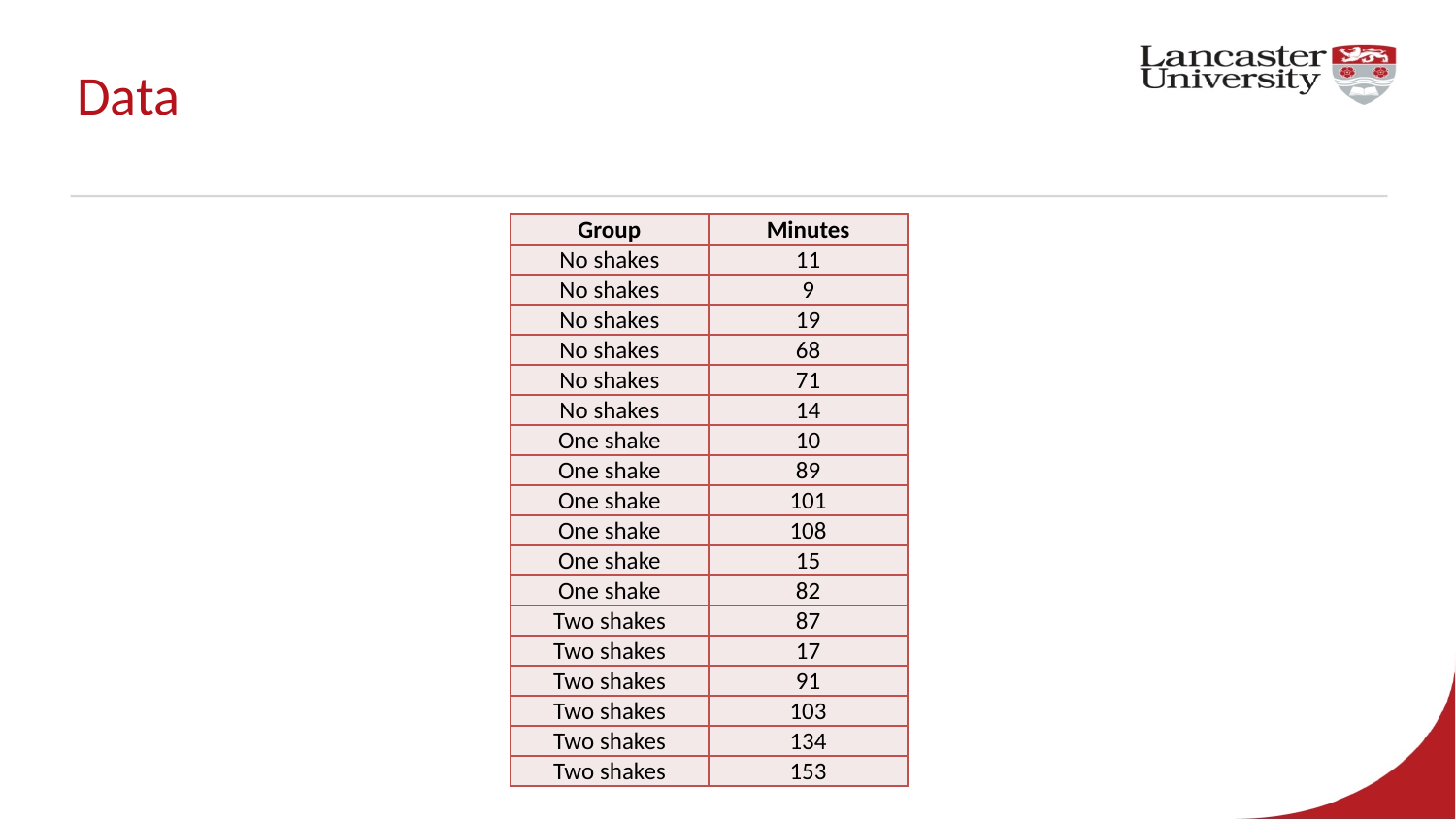

# Data
| Group | Minutes |
| --- | --- |
| No shakes | 11 |
| No shakes | 9 |
| No shakes | 19 |
| No shakes | 68 |
| No shakes | 71 |
| No shakes | 14 |
| One shake | 10 |
| One shake | 89 |
| One shake | 101 |
| One shake | 108 |
| One shake | 15 |
| One shake | 82 |
| Two shakes | 87 |
| Two shakes | 17 |
| Two shakes | 91 |
| Two shakes | 103 |
| Two shakes | 134 |
| Two shakes | 153 |